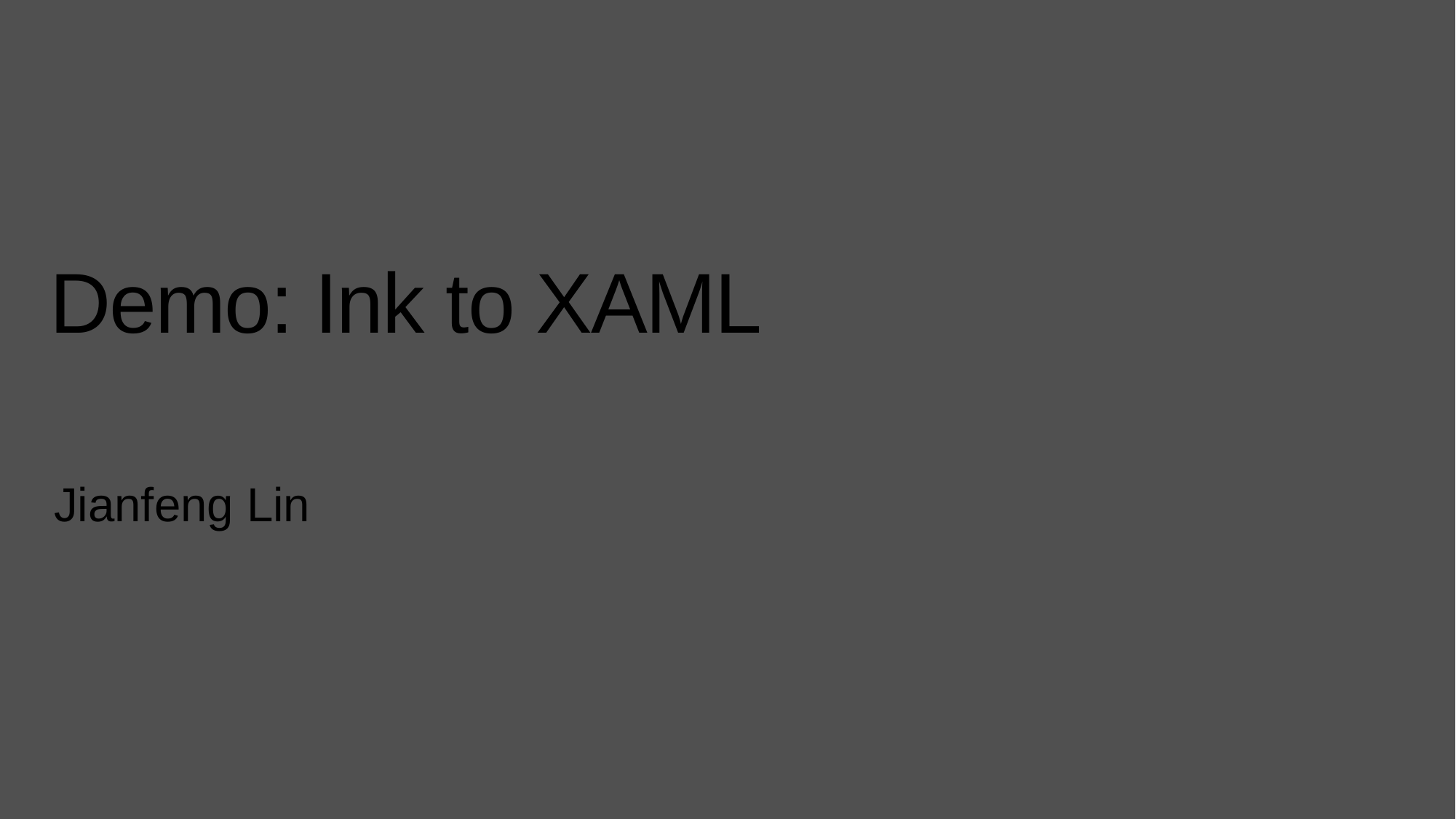

# Demo: Ink to XAML
Jianfeng Lin